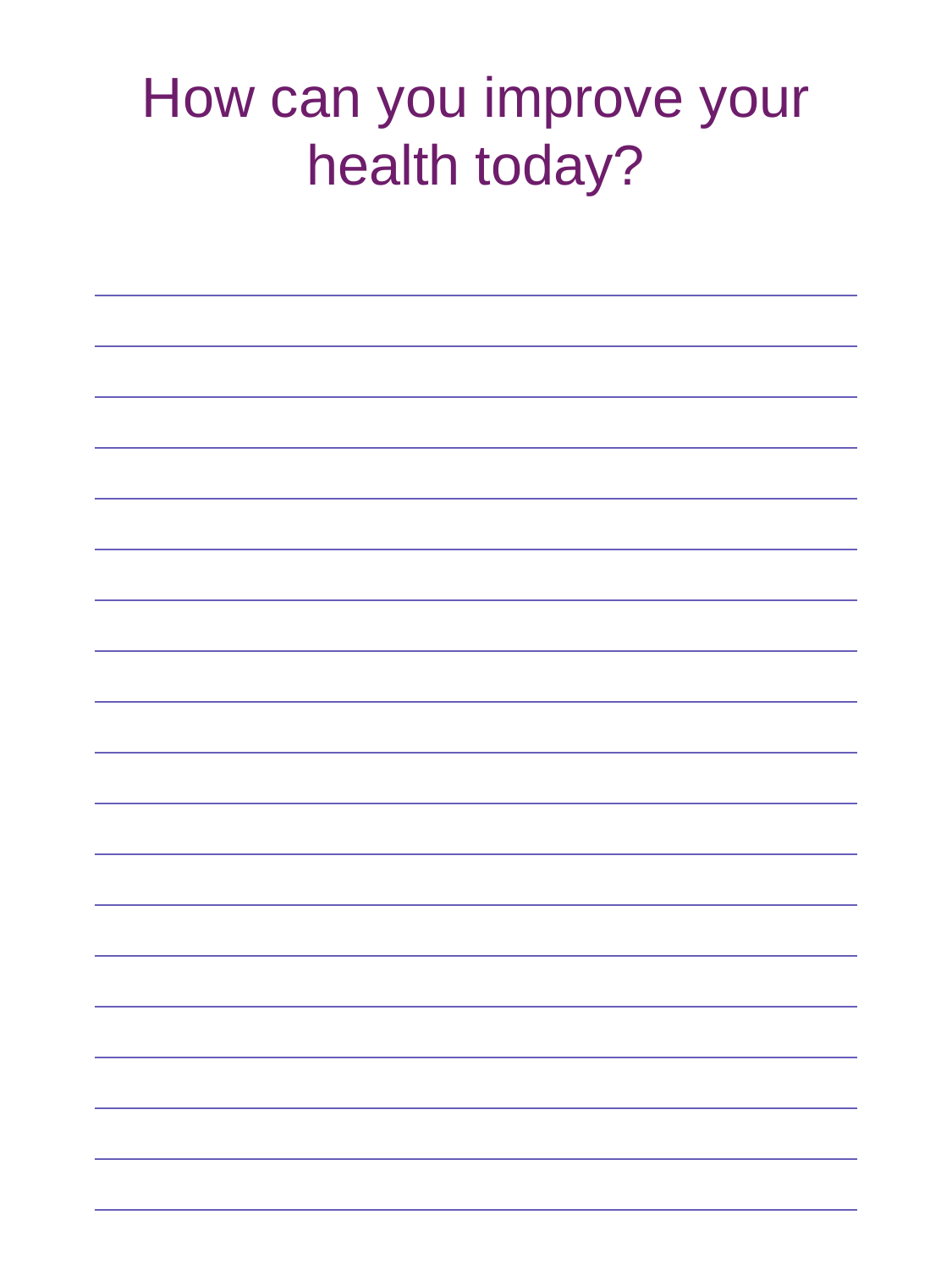

How can you improve your health today?
|  |
| --- |
|  |
|  |
|  |
|  |
|  |
|  |
|  |
|  |
|  |
|  |
|  |
|  |
|  |
|  |
|  |
|  |
|  |